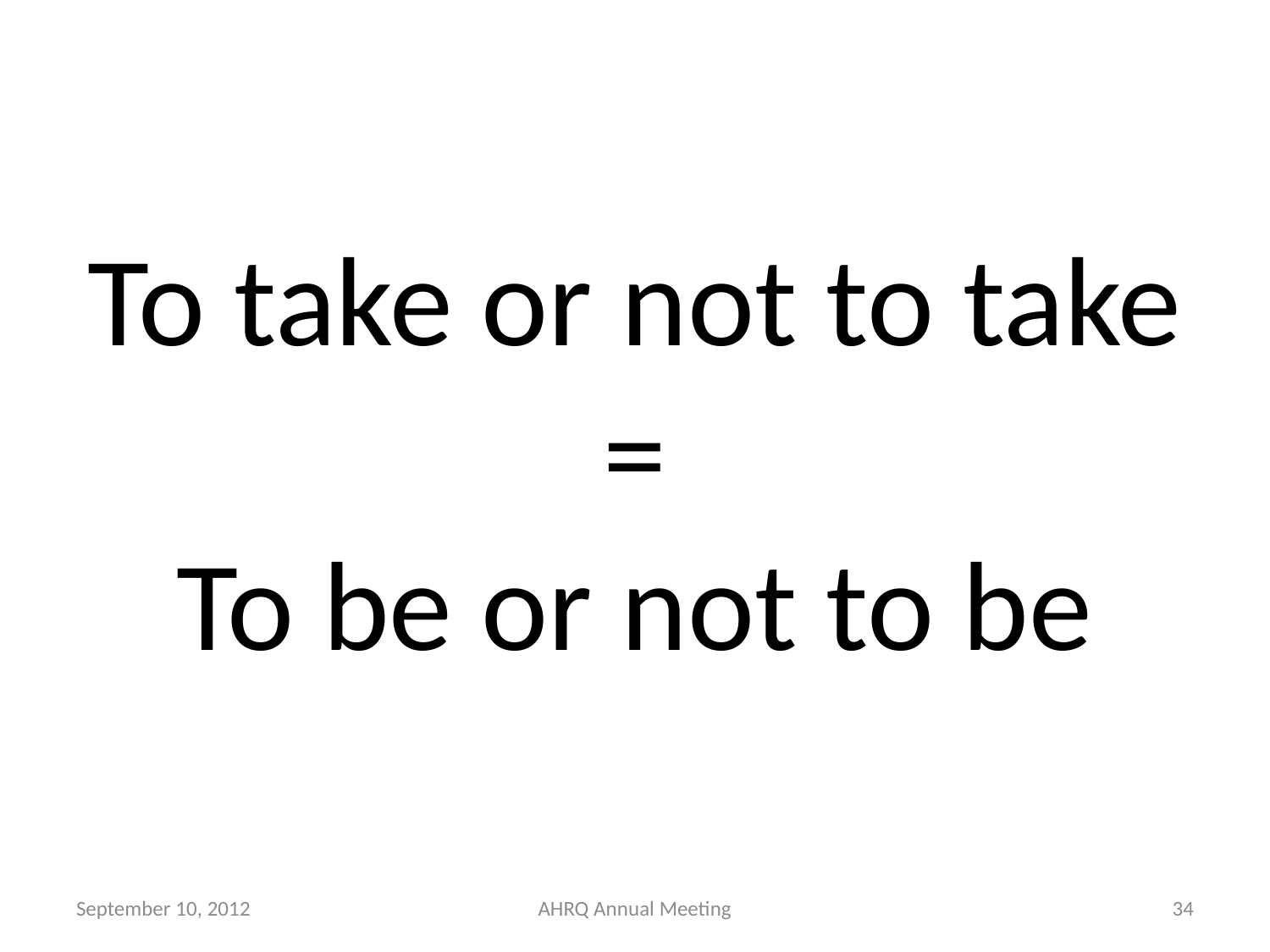

# To take or not to take = To be or not to be
September 10, 2012
AHRQ Annual Meeting
34